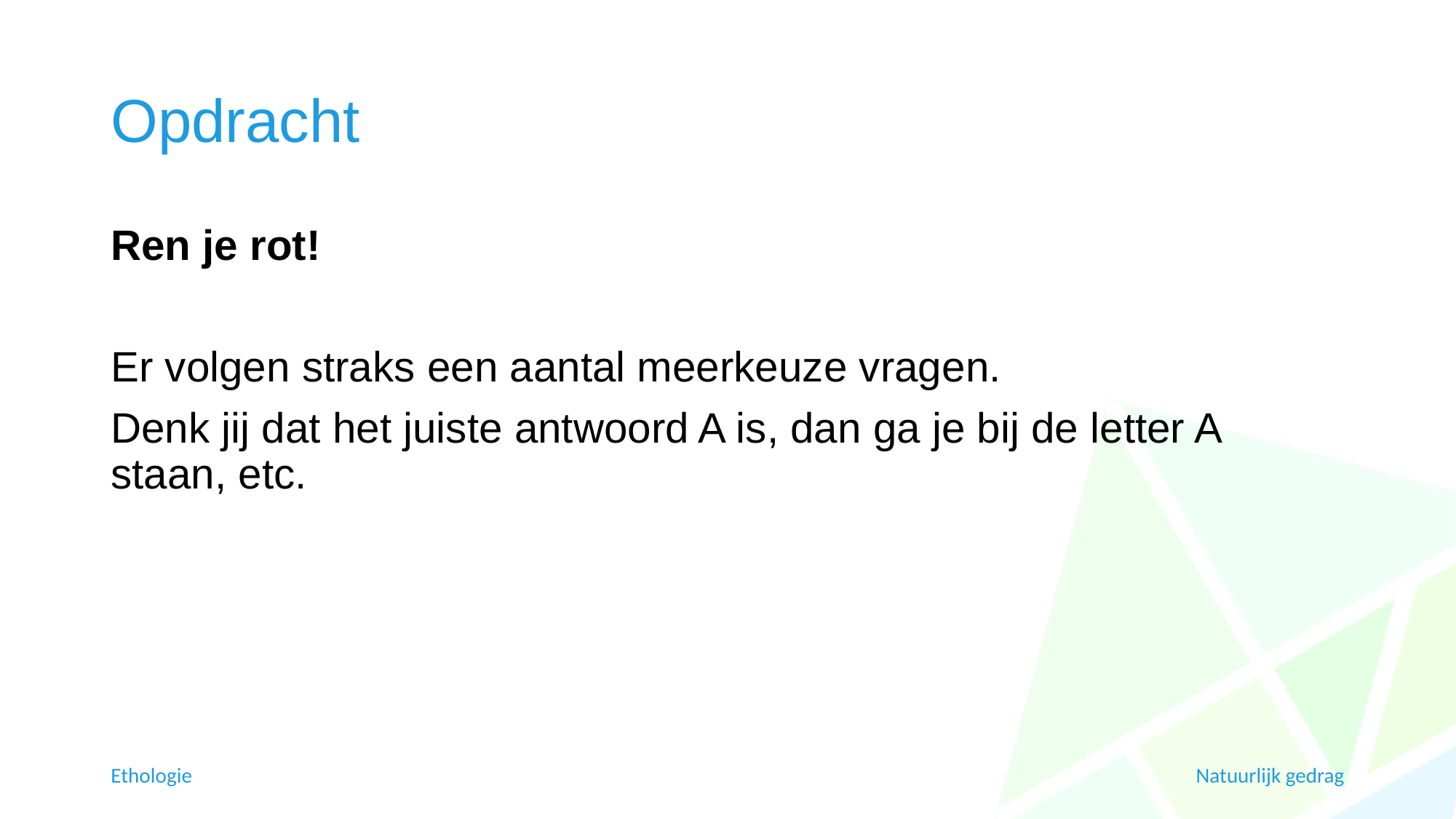

# Opdracht
Ren je rot!

Er volgen straks een aantal meerkeuze vragen.
Denk jij dat het juiste antwoord A is, dan ga je bij de letter A staan, etc.

Ethologie
Natuurlijk gedrag